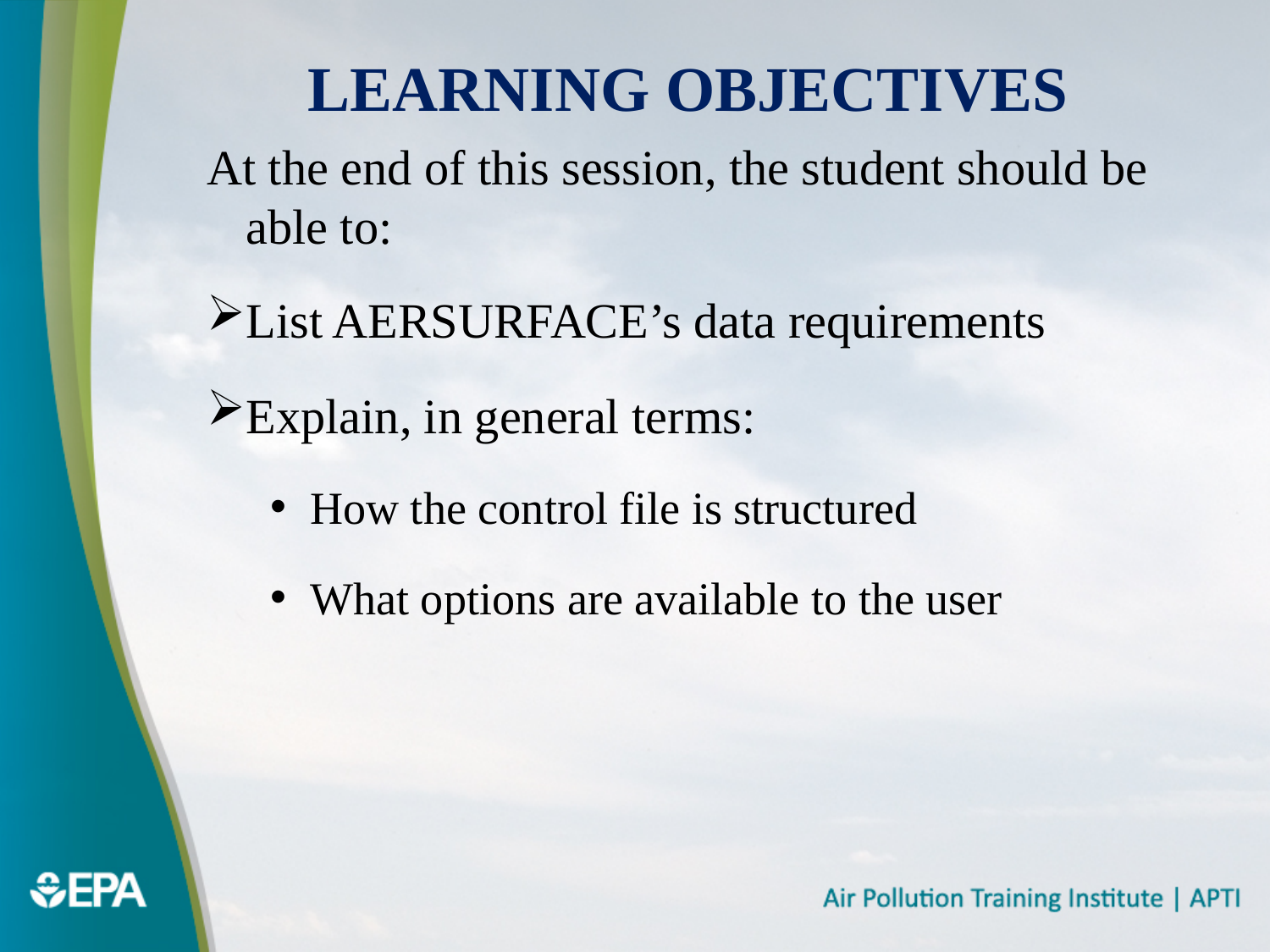

# Learning Objectives
At the end of this session, the student should be able to:
List AERSURFACE’s data requirements
Explain, in general terms:
How the control file is structured
What options are available to the user